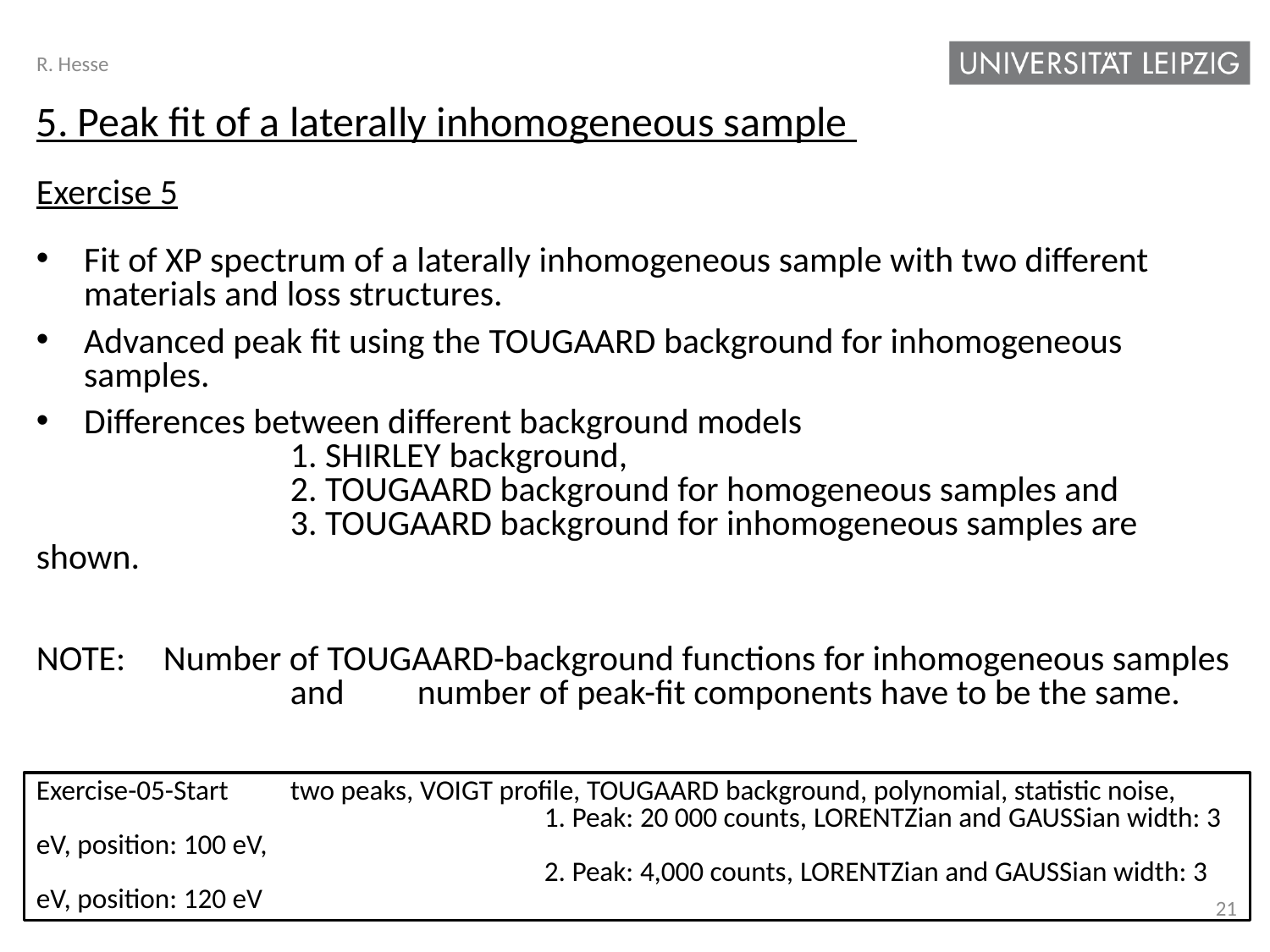

R. Hesse
5. Peak fit of a laterally inhomogeneous sample
Exercise 5

Fit of XP spectrum of a laterally inhomogeneous sample with two different materials and loss structures.

Advanced peak fit using the Tougaard background for inhomogeneous samples.

Differences between different background models
		1. Shirley background,
		2. Tougaard background for homogeneous samples and
		3. Tougaard background for inhomogeneous samples are shown.

Note:	Number of Tougaard-background functions for inhomogeneous samples
		and 	number of peak-fit components have to be the same.
Exercise-05-Start 	two peaks, Voigt profile, Tougaard background, polynomial, statistic noise,
				1. Peak: 20 000 counts, Lorentzian and Gaussian width: 3 eV, position: 100 eV,
				2. Peak: 4,000 counts, Lorentzian and Gaussian width: 3 eV, position: 120 eV
21